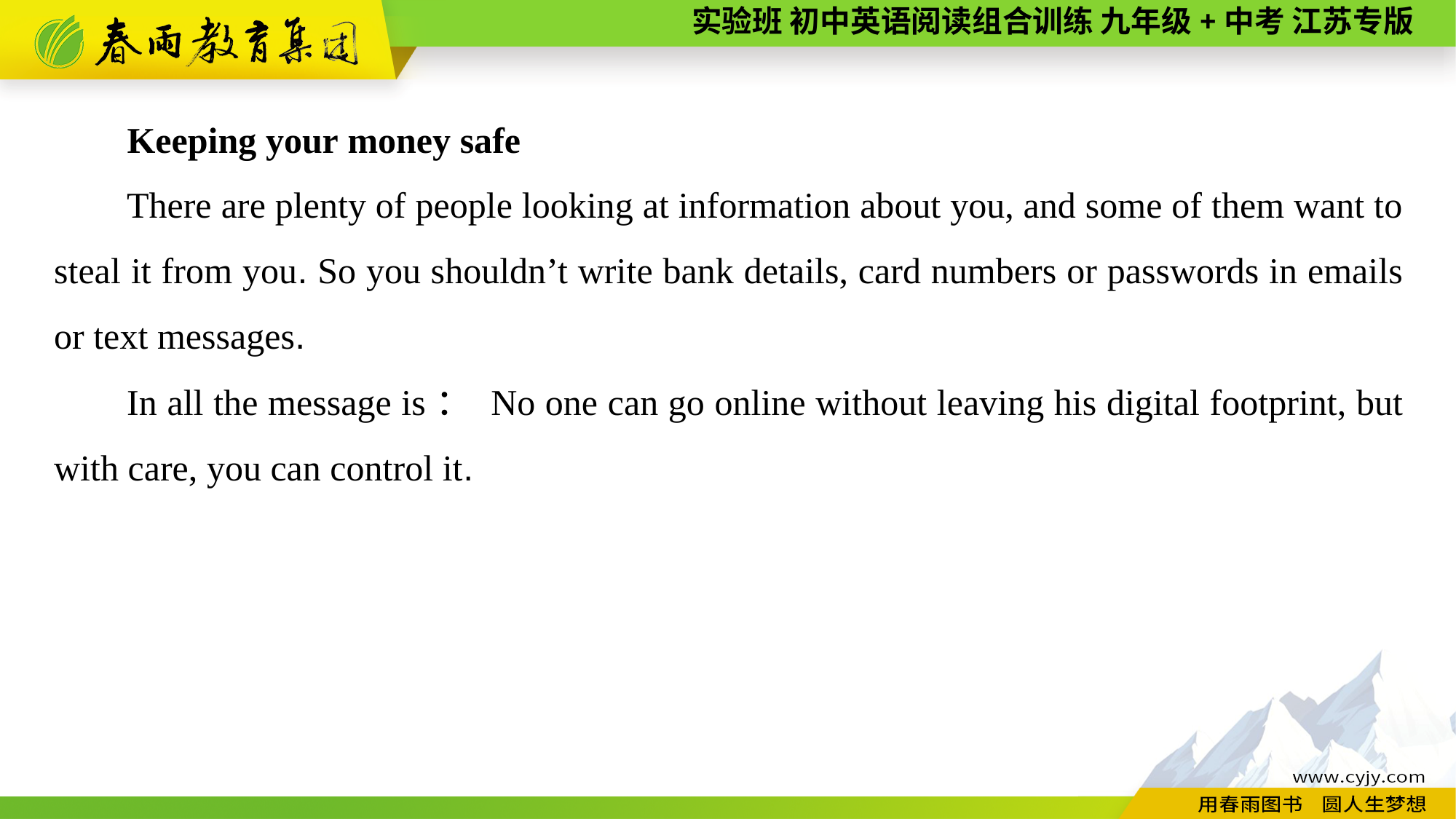

Keeping your money safe
There are plenty of people looking at information about you, and some of them want to steal it from you. So you shouldn’t write bank details, card numbers or passwords in emails or text messages.
In all the message is： No one can go online without leaving his digital footprint, but with care, you can control it.